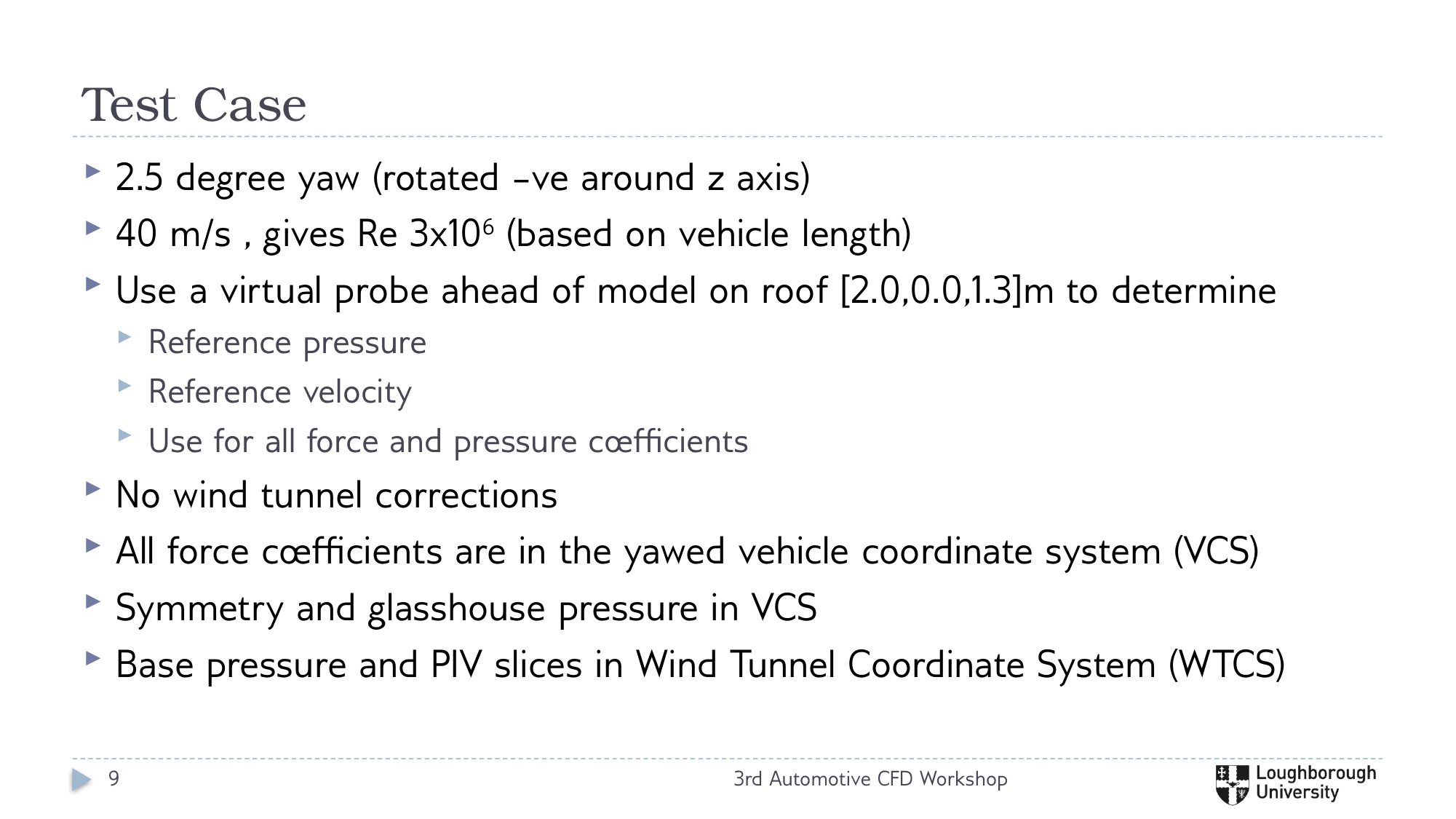

# Test Case
2.5 degree yaw (rotated –ve around z axis)
40 m/s , gives Re 3x106 (based on vehicle length)
Use a virtual probe ahead of model on roof [2.0,0.0,1.3]m to determine
Reference pressure
Reference velocity
Use for all force and pressure coefficients
No wind tunnel corrections
All force coefficients are in the yawed vehicle coordinate system (VCS)
Symmetry and glasshouse pressure in VCS
Base pressure and PIV slices in Wind Tunnel Coordinate System (WTCS)
9
3rd Automotive CFD Workshop